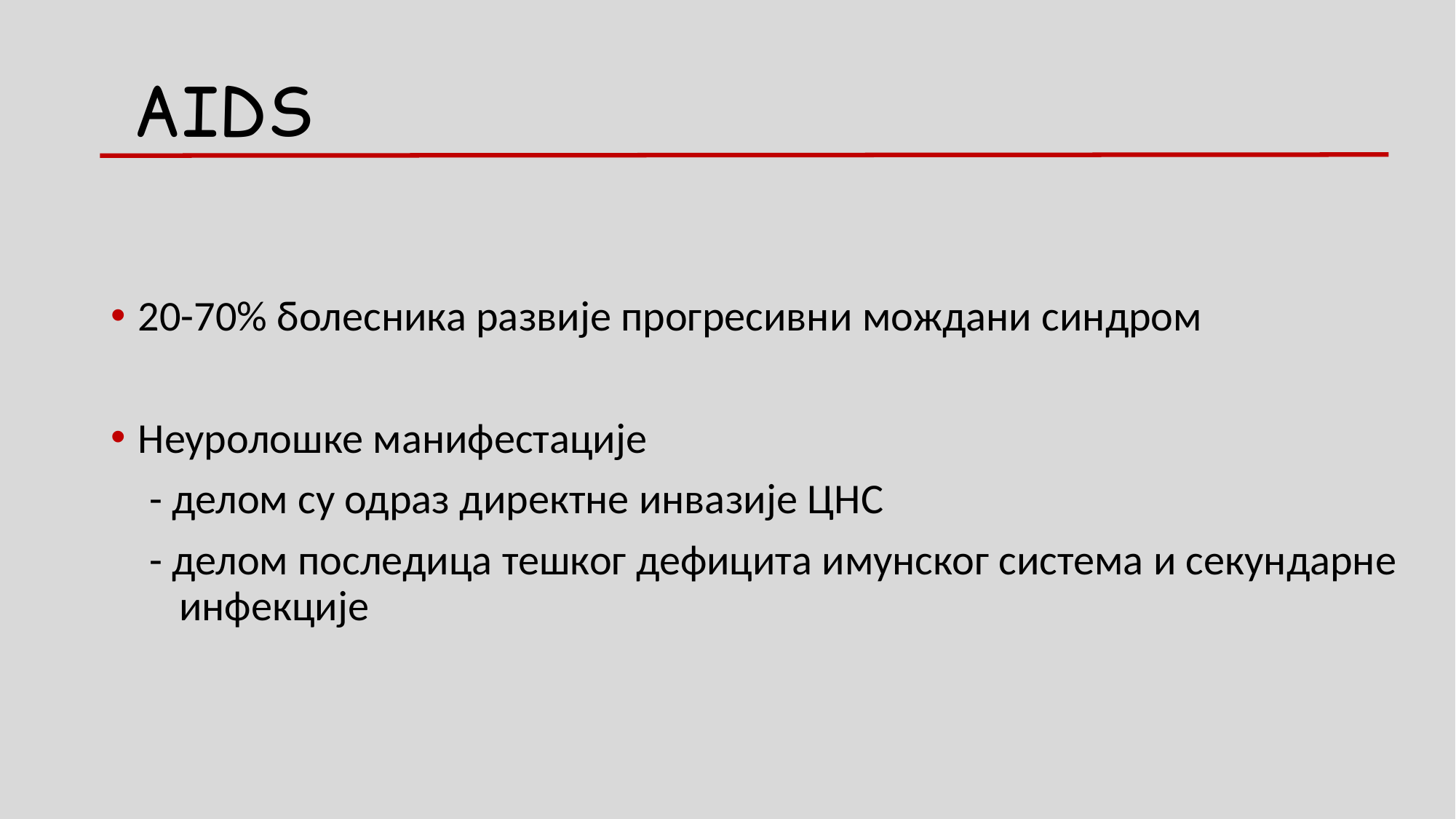

AIDS
20-70% болесника развије прогресивни мождани синдром

Неуролошке манифестације
    - делом су одраз директне инвазије ЦНС
    - делом последица тешког дефицита имунског система и секундарне инфекције